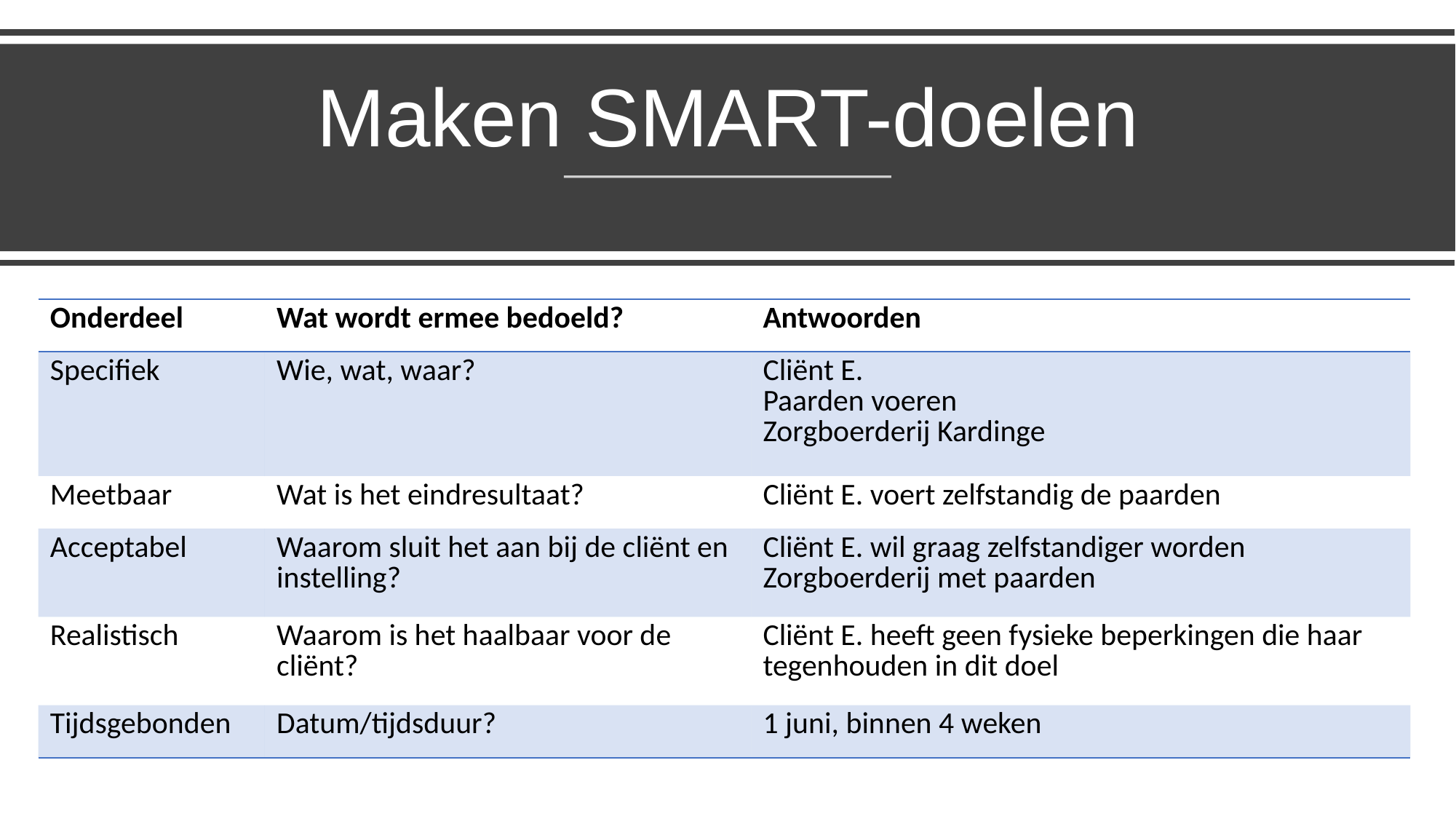

# Maken SMART-doelen
| Onderdeel | Wat wordt ermee bedoeld? | Antwoorden |
| --- | --- | --- |
| Specifiek | Wie, wat, waar? | Cliënt E. Paarden voeren Zorgboerderij Kardinge |
| Meetbaar | Wat is het eindresultaat? | Cliënt E. voert zelfstandig de paarden |
| Acceptabel | Waarom sluit het aan bij de cliënt en instelling? | Cliënt E. wil graag zelfstandiger worden Zorgboerderij met paarden |
| Realistisch | Waarom is het haalbaar voor de cliënt? | Cliënt E. heeft geen fysieke beperkingen die haar tegenhouden in dit doel |
| Tijdsgebonden | Datum/tijdsduur? | 1 juni, binnen 4 weken |